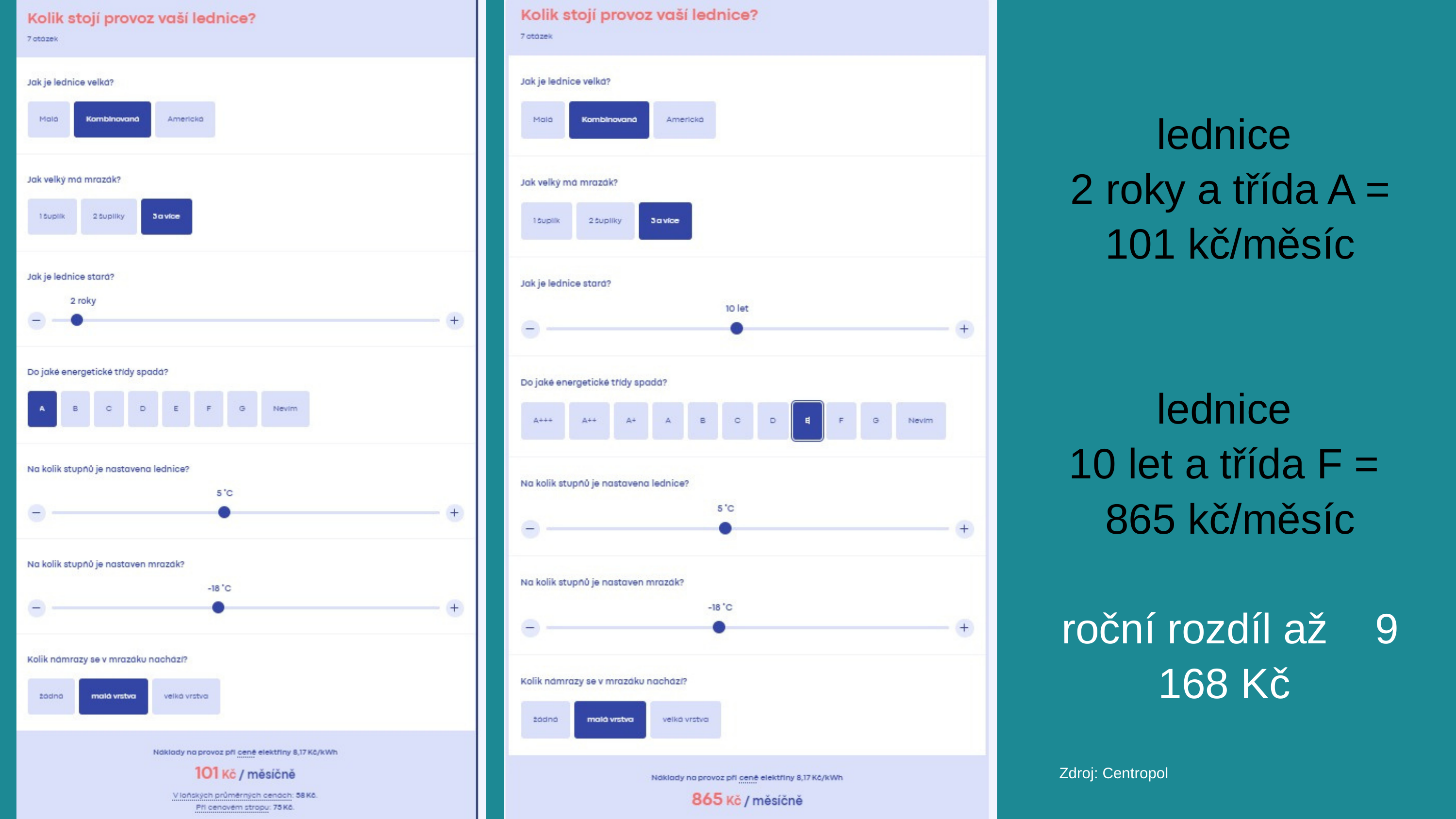

lednice
2 roky a třída A = 101 kč/měsíc

lednice
10 let a třída F =  865 kč/měsíc

roční rozdíl až    9 168 Kč

Zdroj: Centropol